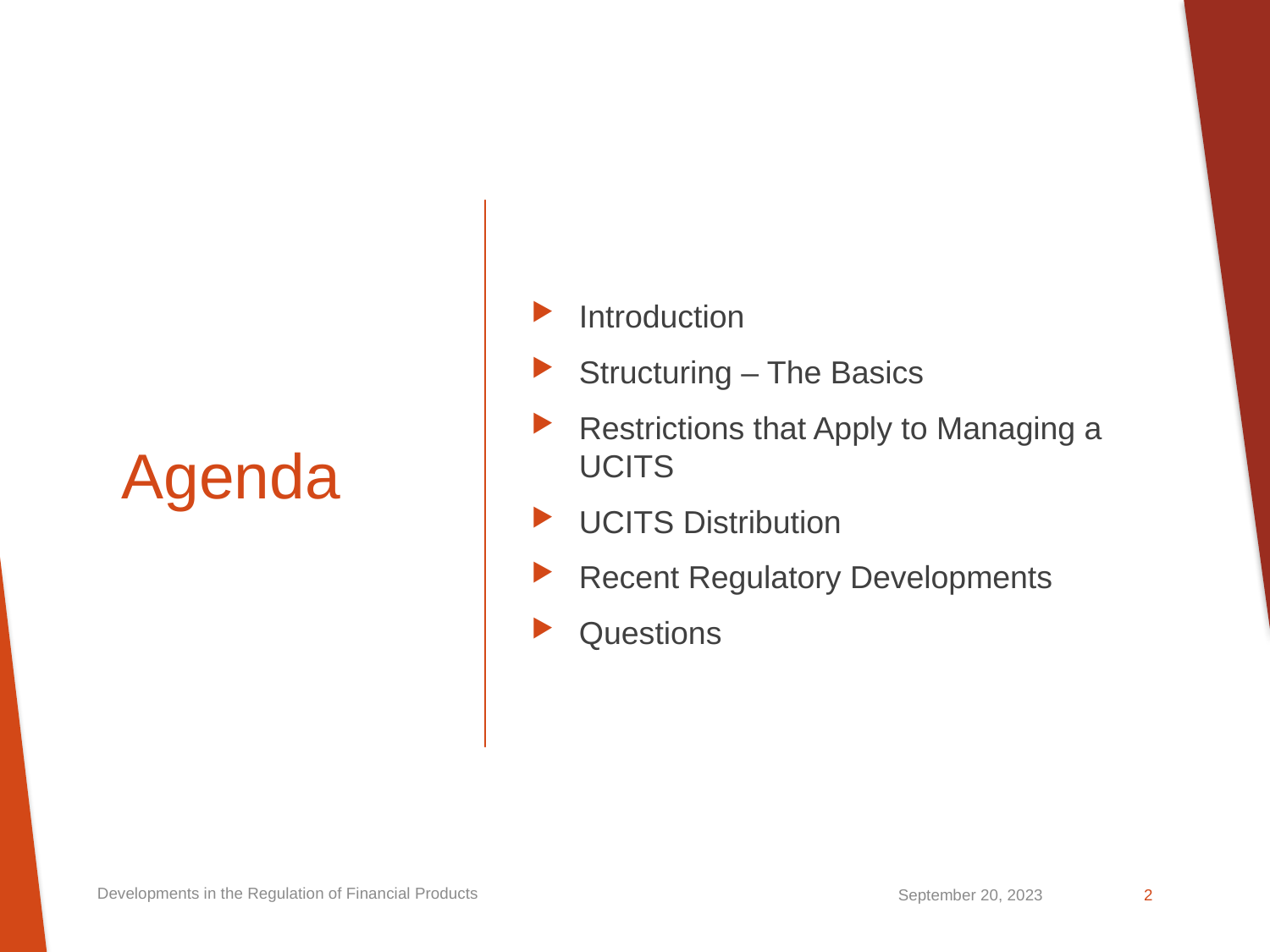

Introduction
Structuring – The Basics
Restrictions that Apply to Managing a UCITS
UCITS Distribution
Recent Regulatory Developments
Questions
# Agenda

Developments in the Regulation of Financial Products
September 20, 2023
2